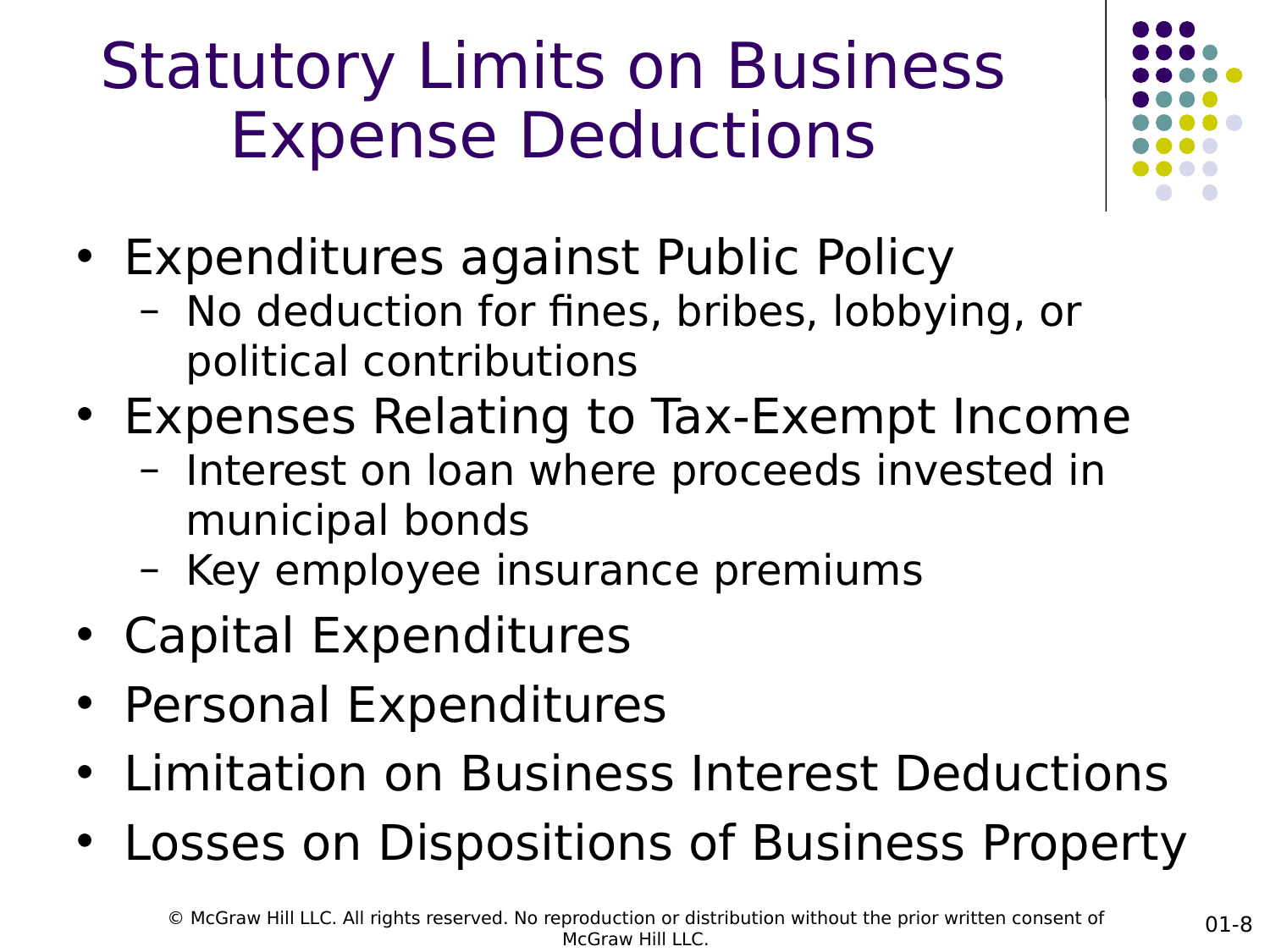

# Statutory Limits on Business Expense Deductions
Expenditures against Public Policy
No deduction for fines, bribes, lobbying, or political contributions
Expenses Relating to Tax-Exempt Income
Interest on loan where proceeds invested in municipal bonds
Key employee insurance premiums
Capital Expenditures
Personal Expenditures
Limitation on Business Interest Deductions
Losses on Dispositions of Business Property
01-8